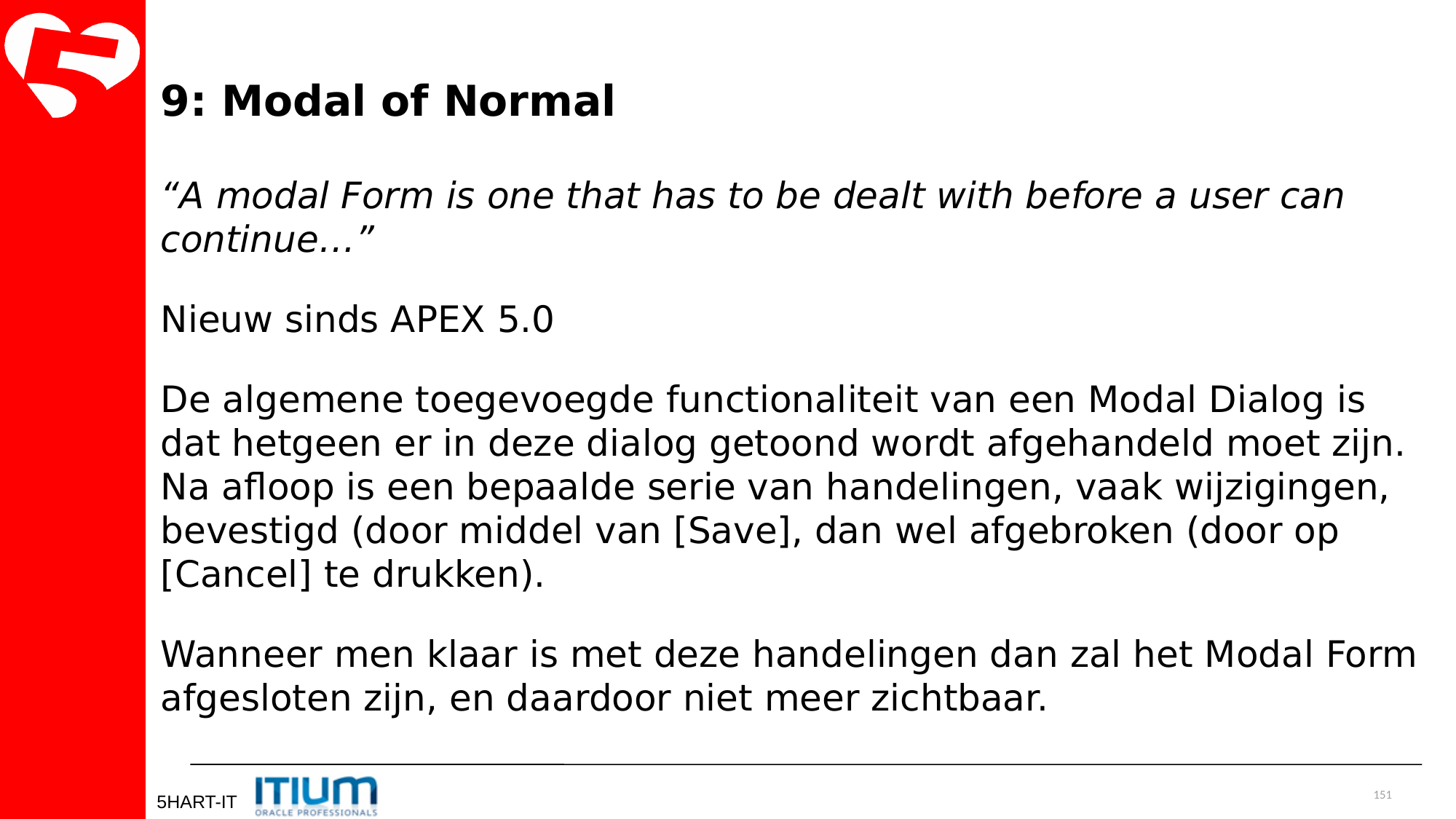

9: Modal of Normal
“A modal Form is one that has to be dealt with before a user can continue…”
Nieuw sinds APEX 5.0
De algemene toegevoegde functionaliteit van een Modal Dialog is dat hetgeen er in deze dialog getoond wordt afgehandeld moet zijn. Na afloop is een bepaalde serie van handelingen, vaak wijzigingen, bevestigd (door middel van [Save], dan wel afgebroken (door op [Cancel] te drukken).
Wanneer men klaar is met deze handelingen dan zal het Modal Form afgesloten zijn, en daardoor niet meer zichtbaar.

151